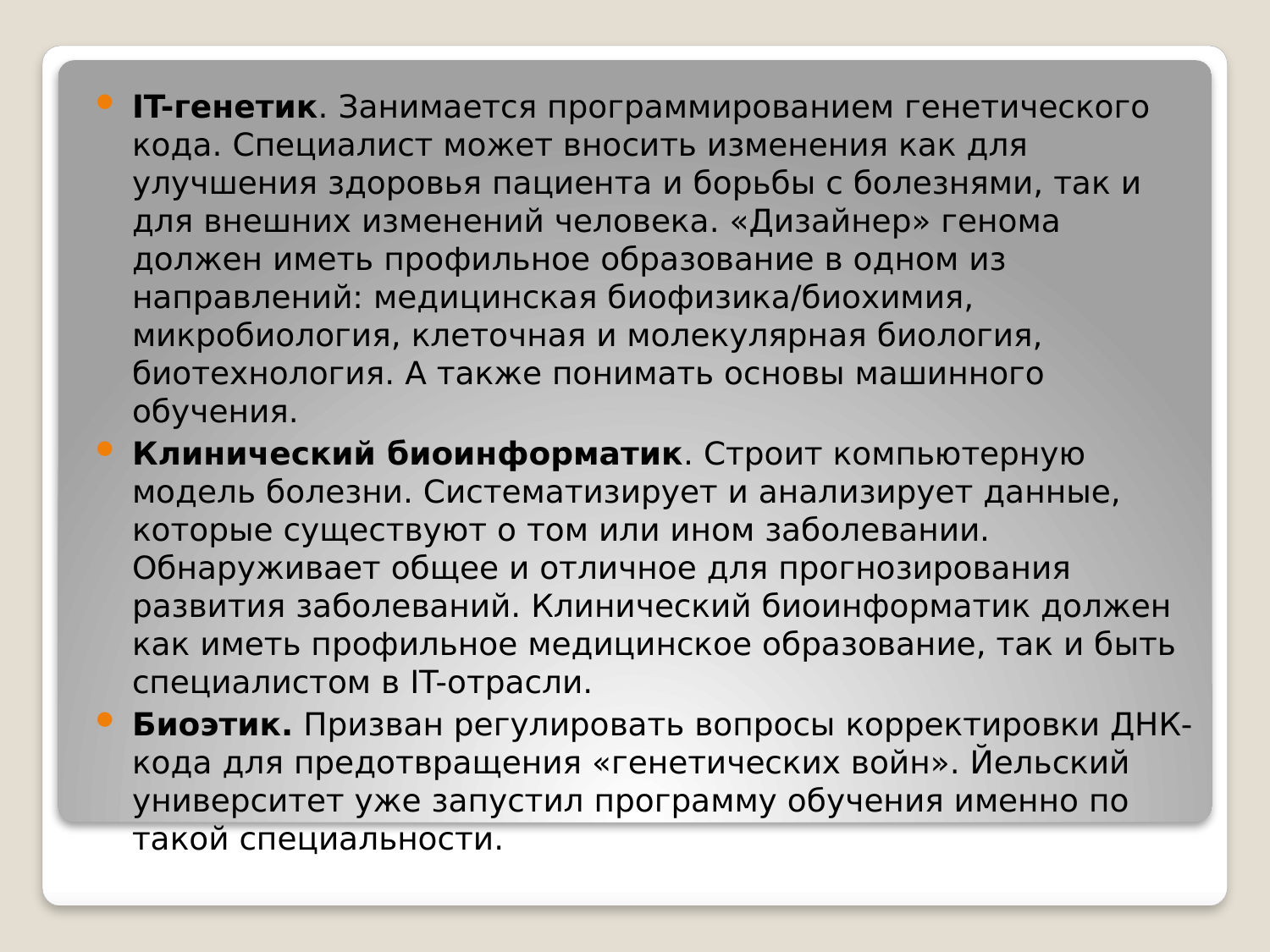

IT-генетик. Занимается программированием генетического кода. Специалист может вносить изменения как для улучшения здоровья пациента и борьбы с болезнями, так и для внешних изменений человека. «Дизайнер» генома должен иметь профильное образование в одном из направлений: медицинская биофизика/биохимия, микробиология, клеточная и молекулярная биология, биотехнология. А также понимать основы машинного обучения.
Клинический биоинформатик. Строит компьютерную модель болезни. Систематизирует и анализирует данные, которые существуют о том или ином заболевании. Обнаруживает общее и отличное для прогнозирования развития заболеваний. Клинический биоинформатик должен как иметь профильное медицинское образование, так и быть специалистом в IT-отрасли.
Биоэтик. Призван регулировать вопросы корректировки ДНК-кода для предотвращения «генетических войн». Йельский университет уже запустил программу обучения именно по такой специальности.

#